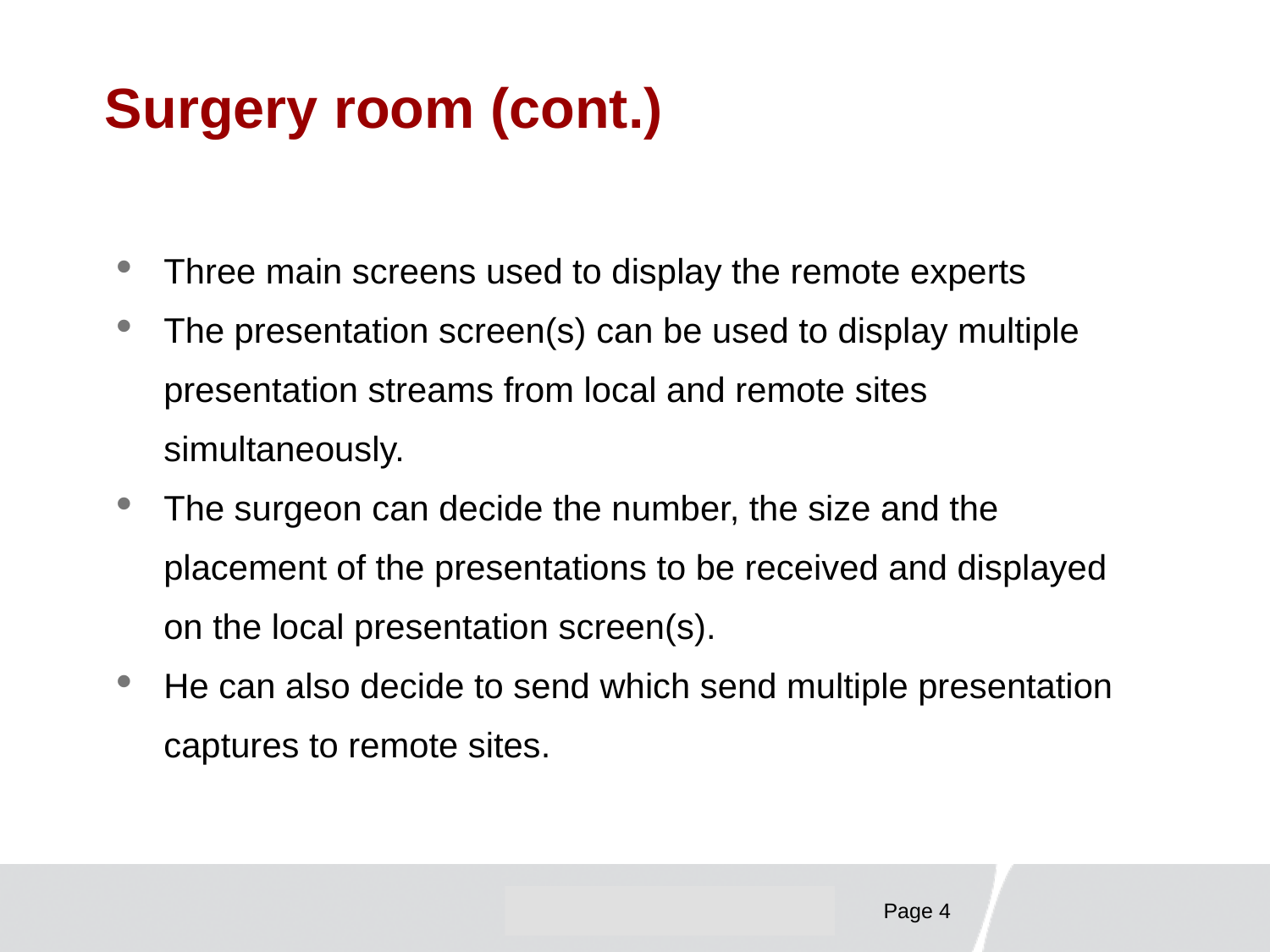

# Surgery room (cont.)
Three main screens used to display the remote experts
The presentation screen(s) can be used to display multiple presentation streams from local and remote sites simultaneously.
The surgeon can decide the number, the size and the placement of the presentations to be received and displayed on the local presentation screen(s).
He can also decide to send which send multiple presentation captures to remote sites.